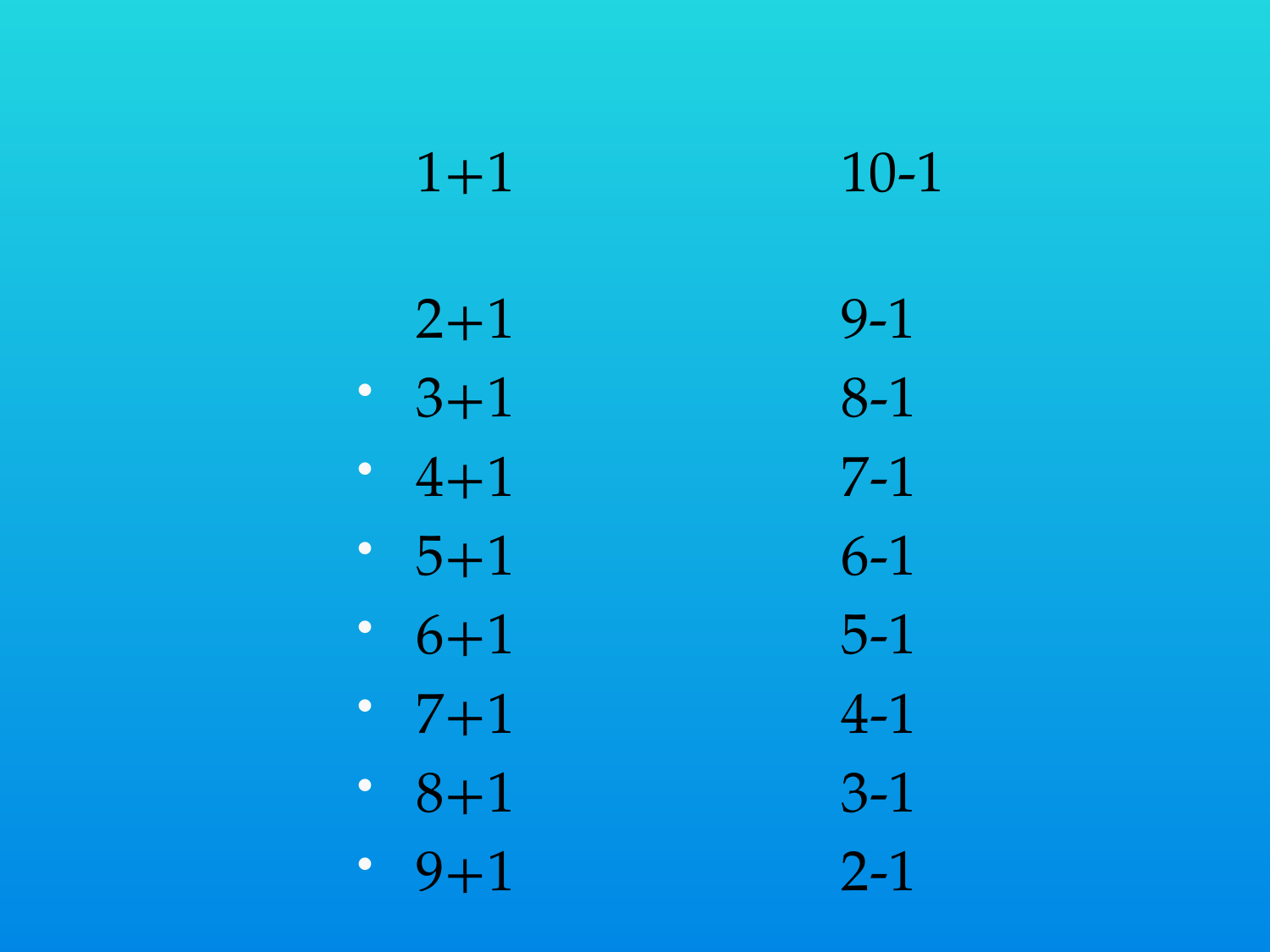

1+1                       10-1
    2+1                       9-1
3+1                       8-1
4+1                       7-1
5+1                       6-1
6+1                       5-1
7+1                       4-1
8+1                       3-1
9+1                       2-1